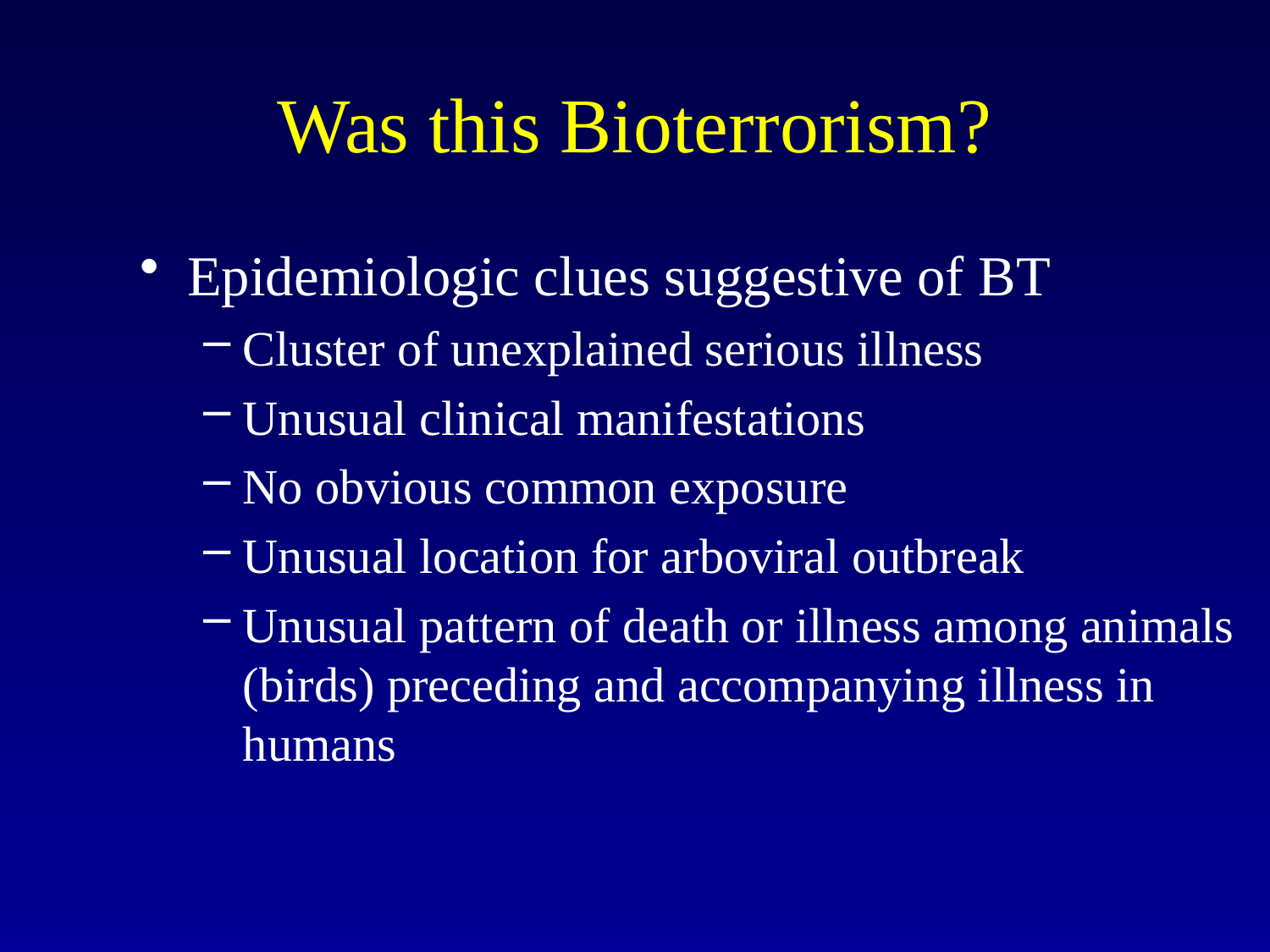

# Was this Bioterrorism?
Epidemiologic clues suggestive of BT
Cluster of unexplained serious illness
Unusual clinical manifestations
No obvious common exposure
Unusual location for arboviral outbreak
Unusual pattern of death or illness among animals (birds) preceding and accompanying illness in humans